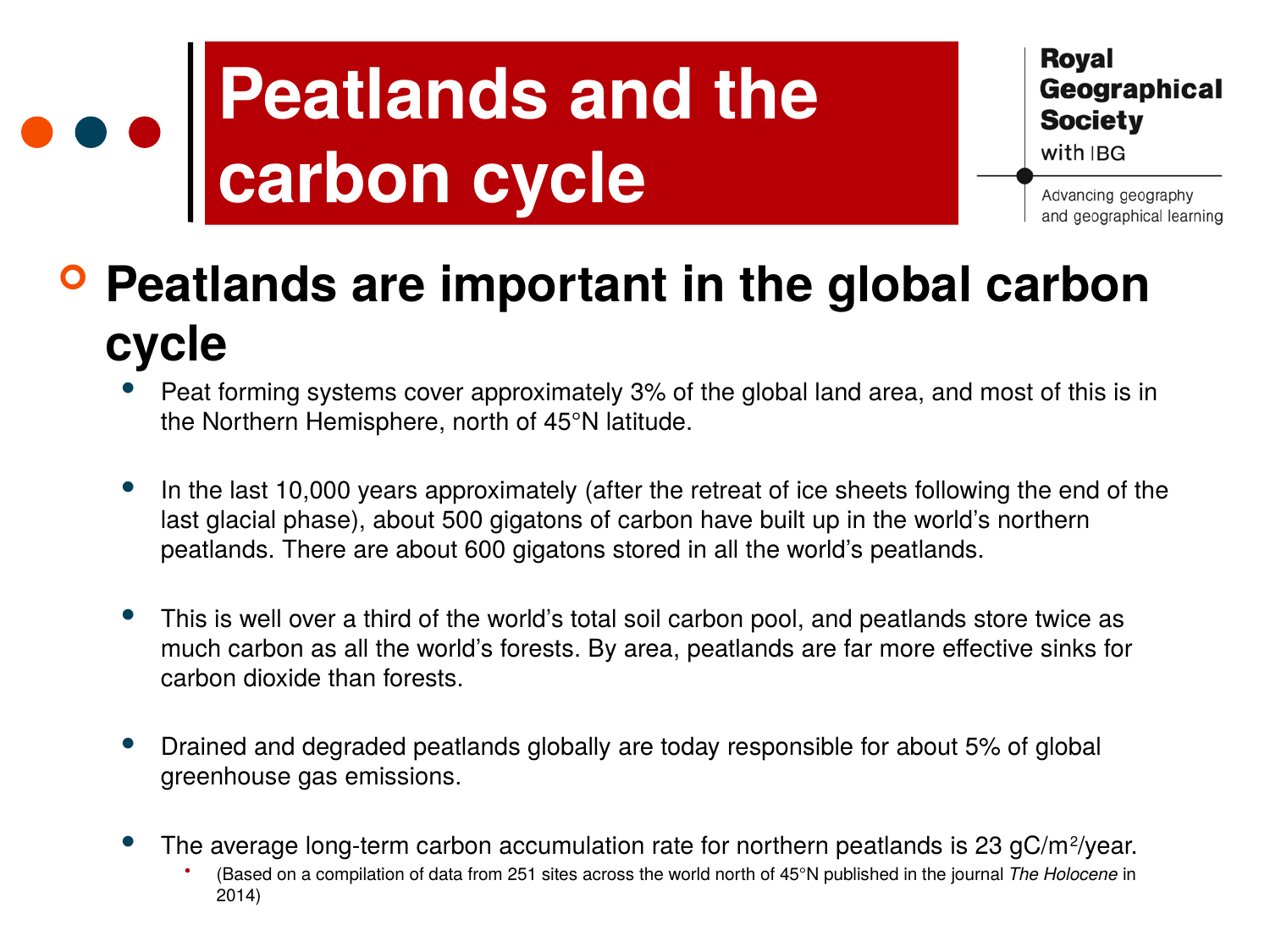

Peatlands and the carbon cycle
Peatlands are important in the global carbon cycle
Peat forming systems cover approximately 3% of the global land area, and most of this is in the Northern Hemisphere, north of 45°N latitude.

In the last 10,000 years approximately (after the retreat of ice sheets following the end of the last glacial phase), about 500 gigatons of carbon have built up in the world’s northern peatlands. There are about 600 gigatons stored in all the world’s peatlands.

This is well over a third of the world’s total soil carbon pool, and peatlands store twice as much carbon as all the world’s forests. By area, peatlands are far more effective sinks for carbon dioxide than forests.

Drained and degraded peatlands globally are today responsible for about 5% of global greenhouse gas emissions.

The average long-term carbon accumulation rate for northern peatlands is 23 gC/m2/year.
(Based on a compilation of data from 251 sites across the world north of 45°N published in the journal The Holocene in 2014)